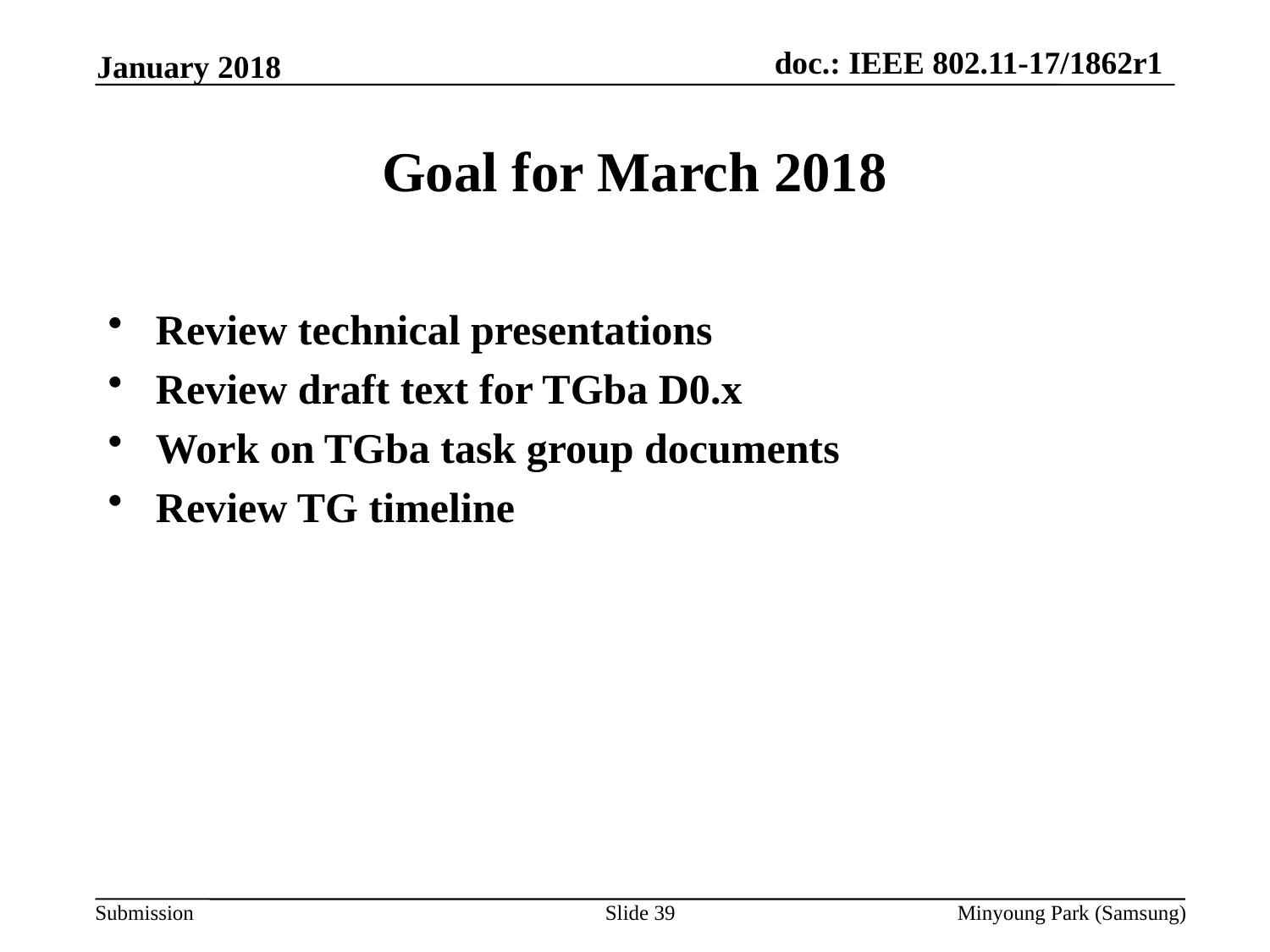

January 2018
# Goal for March 2018
Review technical presentations
Review draft text for TGba D0.x
Work on TGba task group documents
Review TG timeline

Slide 39
Minyoung Park (Samsung)